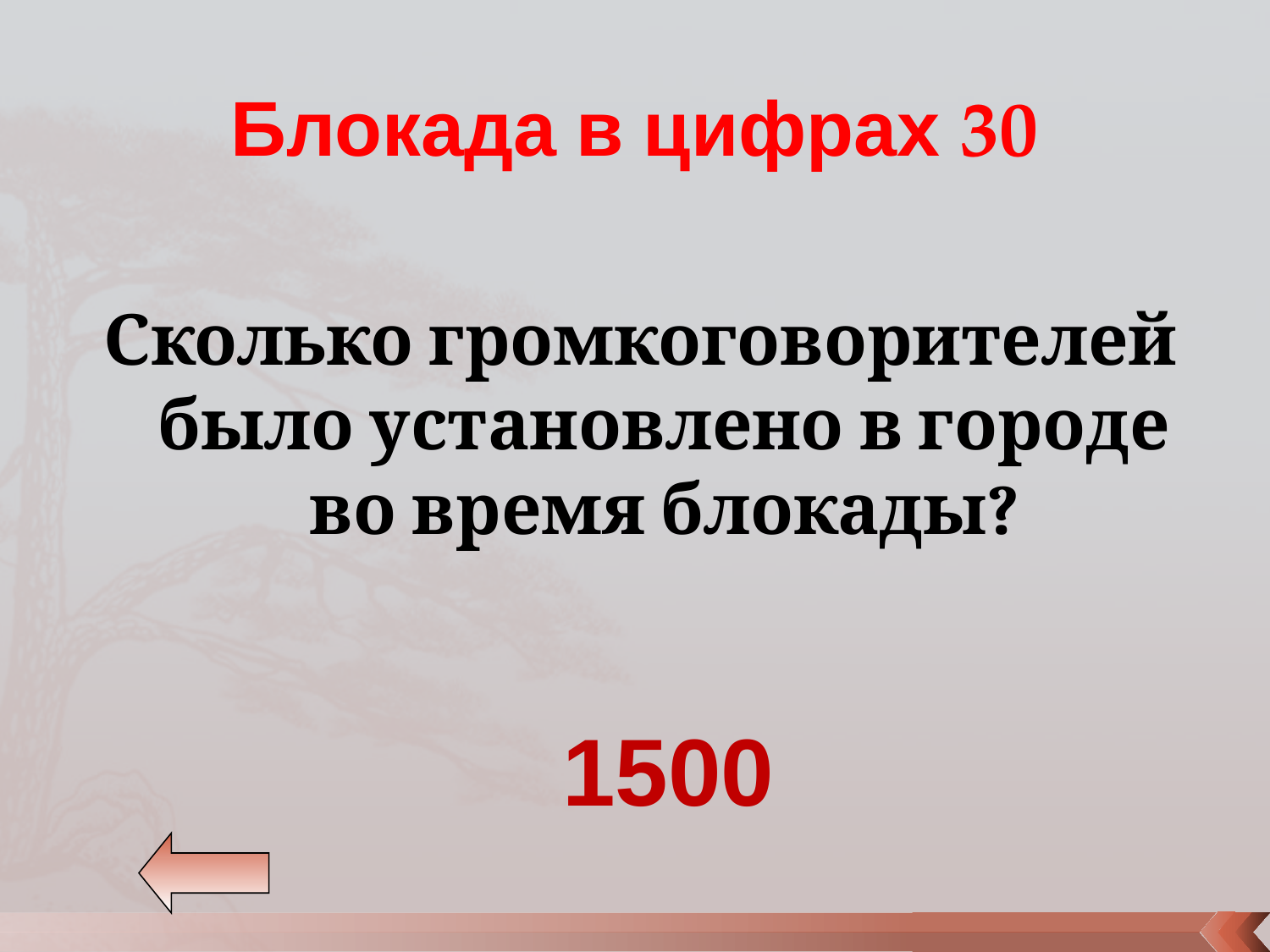

# Блокада в цифрах 30
Сколько громкоговорителей было установлено в городе во время блокады?
1500